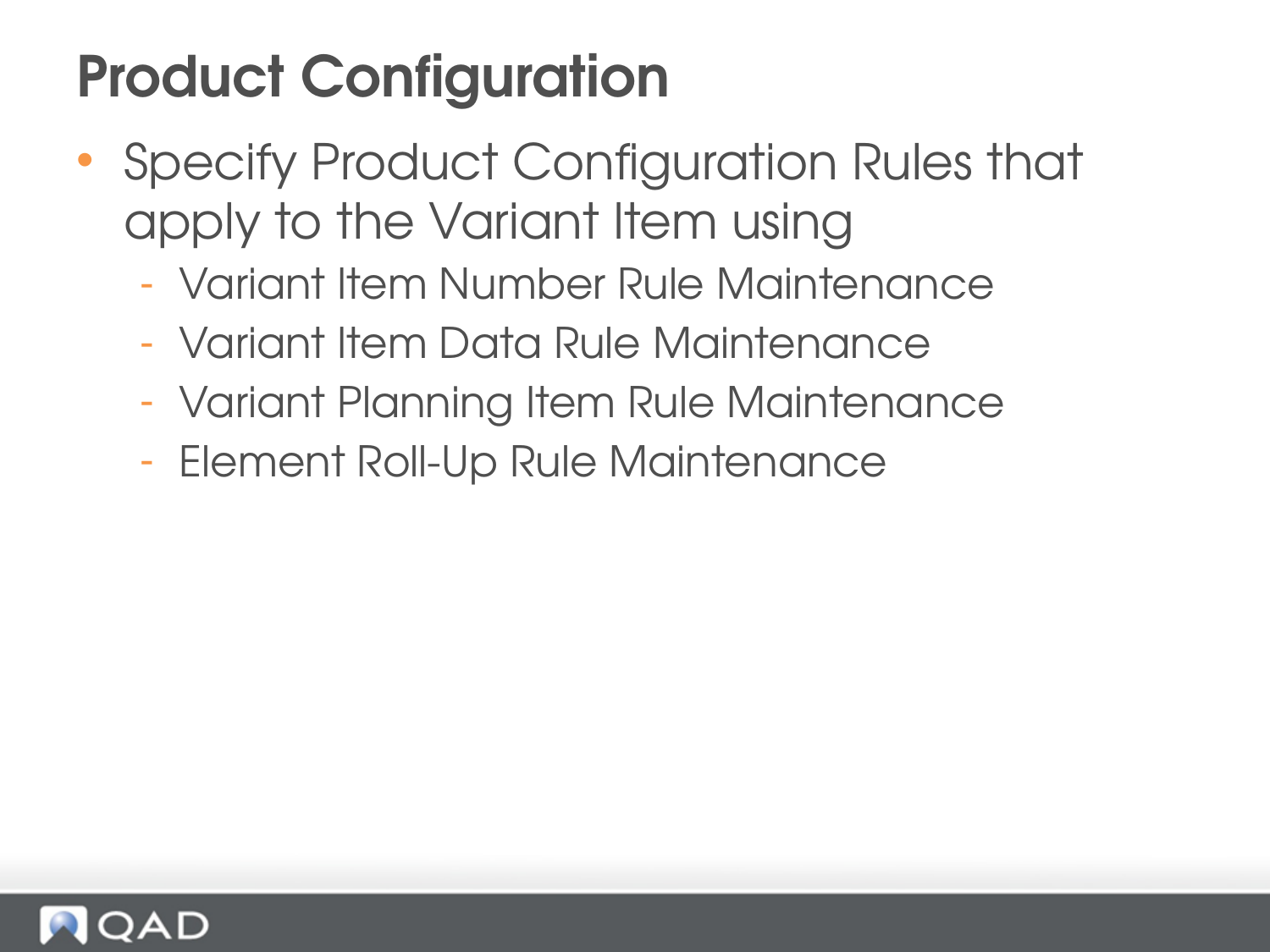

# Product Configuration
Specify Product Configuration Rules that apply to the Variant Item using
Variant Item Number Rule Maintenance
Variant Item Data Rule Maintenance
Variant Planning Item Rule Maintenance
Element Roll-Up Rule Maintenance